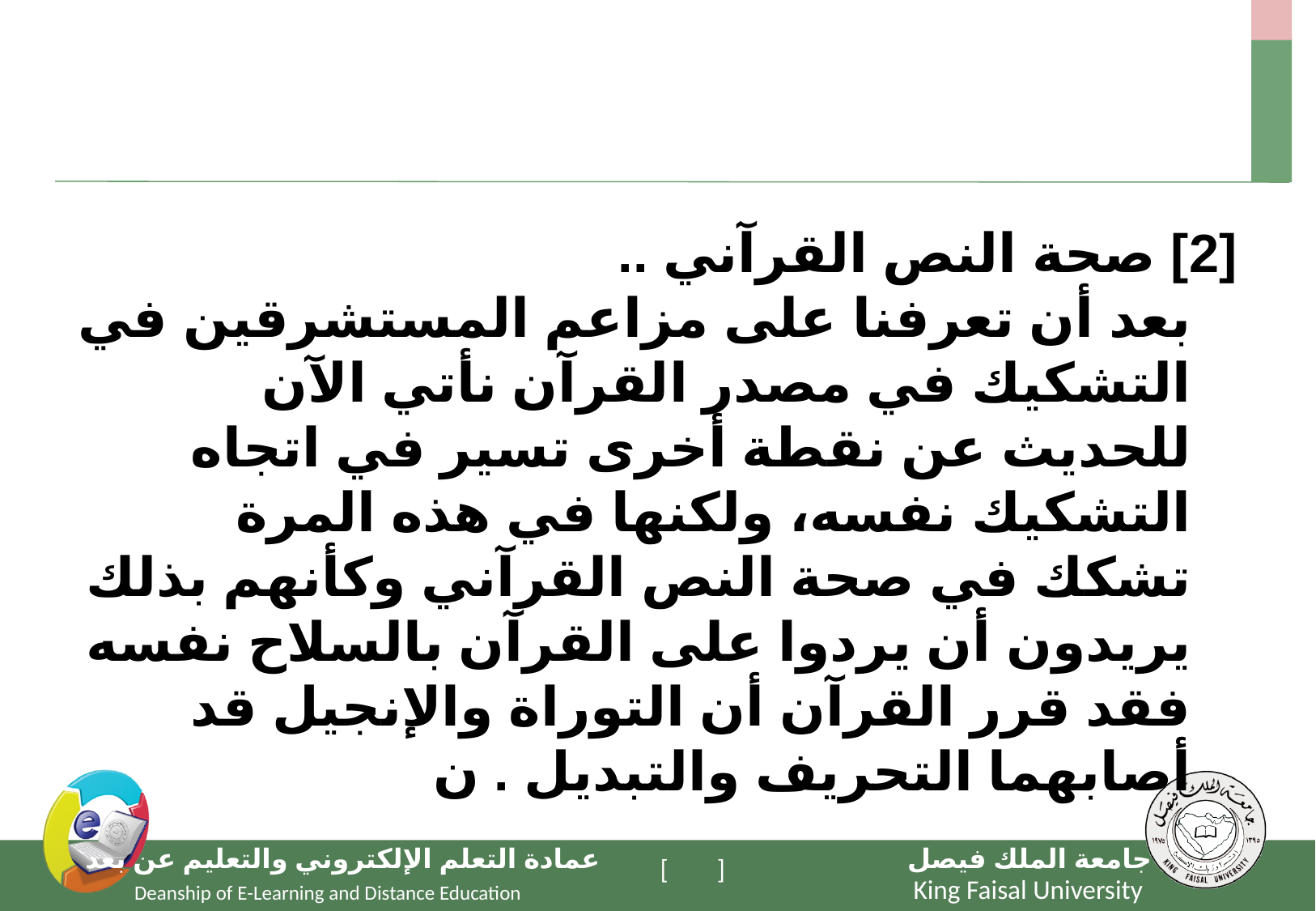

#
[2] صحة النص القرآني ..
بعد أن تعرفنا على مزاعم المستشرقين في التشكيك في مصدر القرآن نأتي الآن للحديث عن نقطة أخرى تسير في اتجاه التشكيك نفسه، ولكنها في هذه المرة تشكك في صحة النص القرآني وكأنهم بذلك يريدون أن يردوا على القرآن بالسلاح نفسه فقد قرر القرآن أن التوراة والإنجيل قد أصابهما التحريف والتبديل . ن